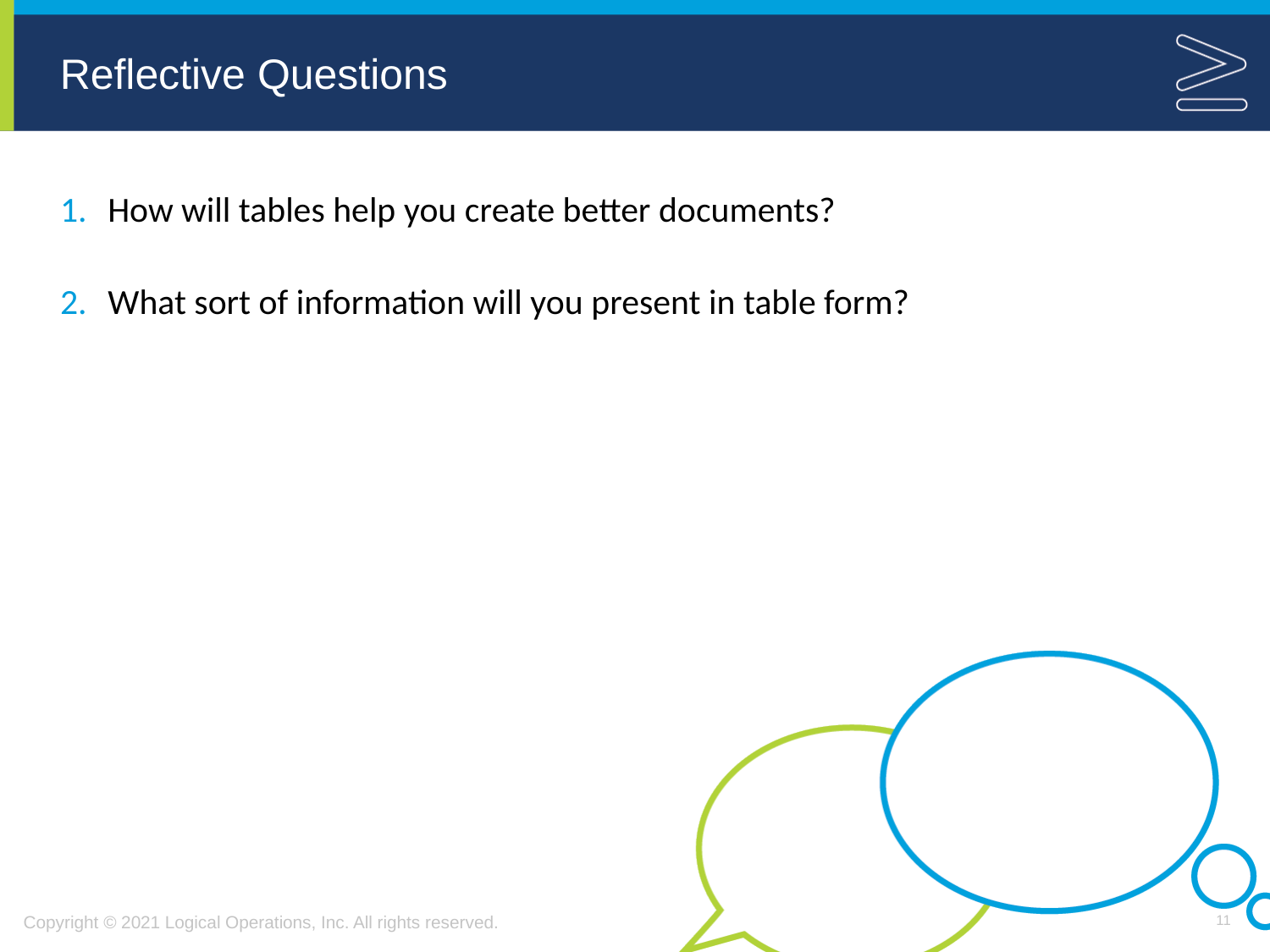

How will tables help you create better documents?
What sort of information will you present in table form?

11